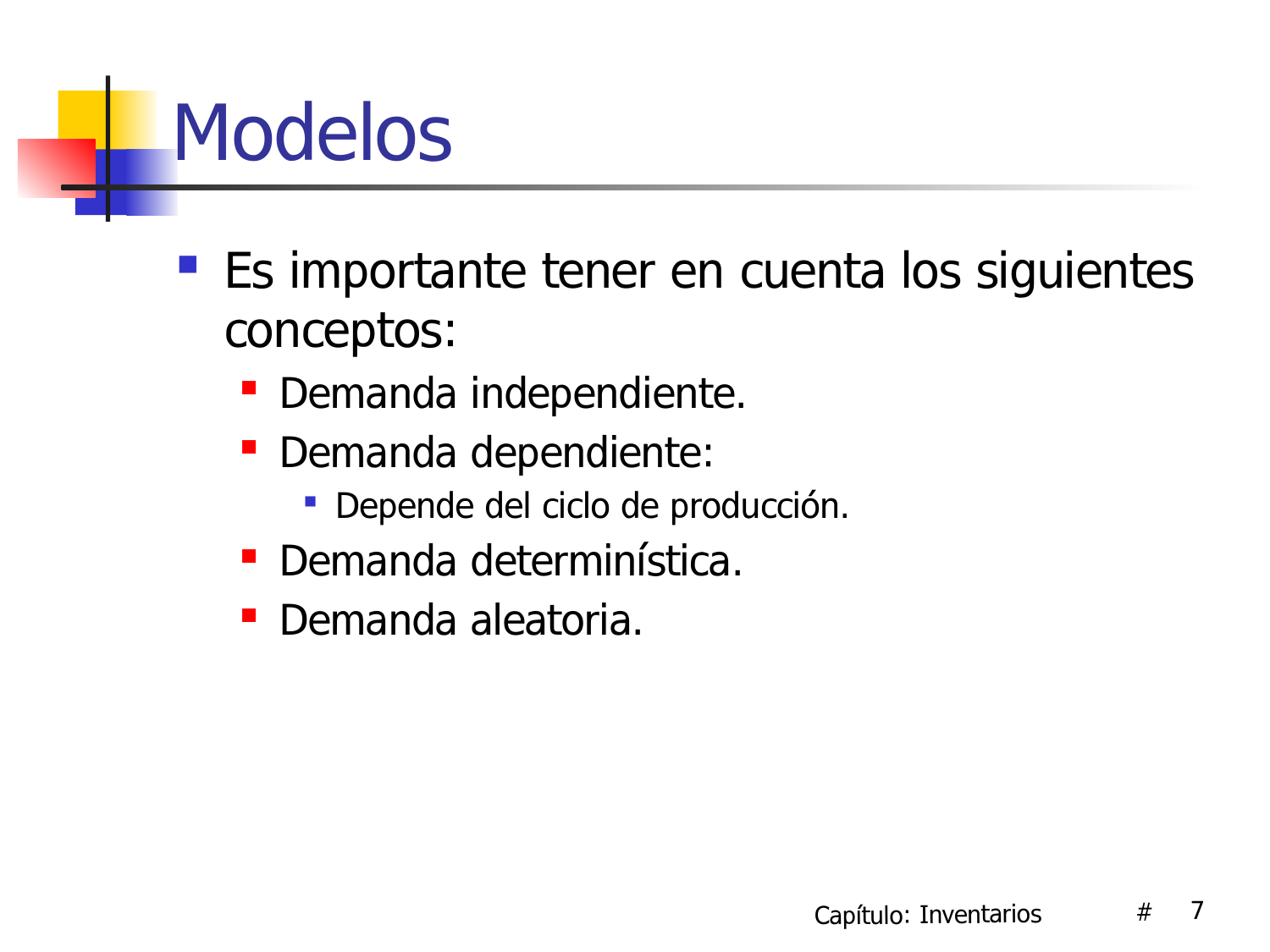

# Modelos
Es importante tener en cuenta los siguientes conceptos:
Demanda independiente.
Demanda dependiente:
Depende del ciclo de producción.
Demanda determinística.
Demanda aleatoria.
7
Capítulo: Inventarios            #